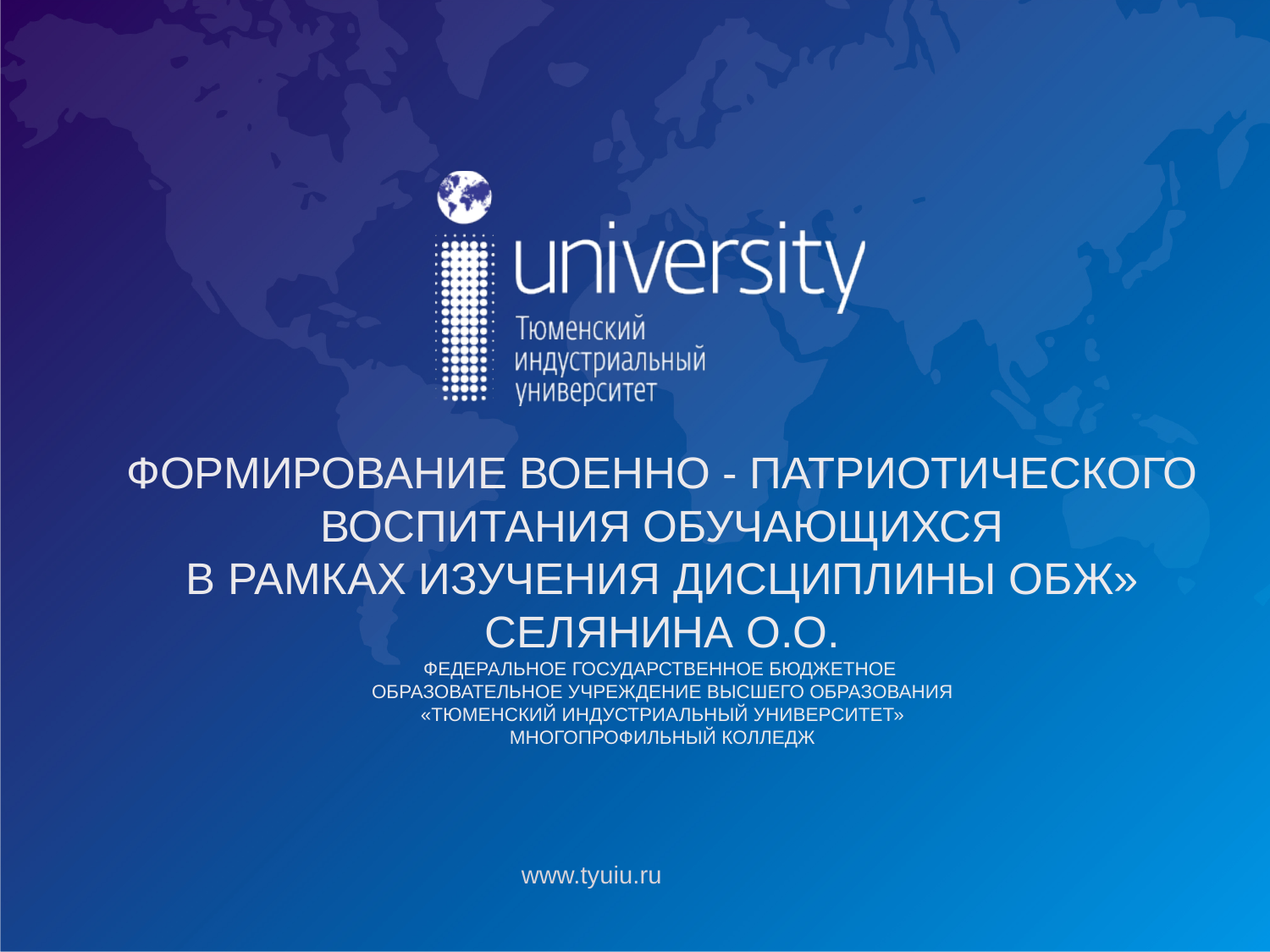

# Формирование военно - патриотического воспитания обучающихся в рамках изучения дисциплины ОБЖ» Селянина О.О. Федеральное государственное бюджетное образовательное учреждение высшего образования «ТЮМЕНСКИЙ ИНДУСТРИАЛЬНЫЙ УНИВЕРСИТЕТ» МНОГОПРОФИЛЬНЫЙ КОЛЛЕДЖ